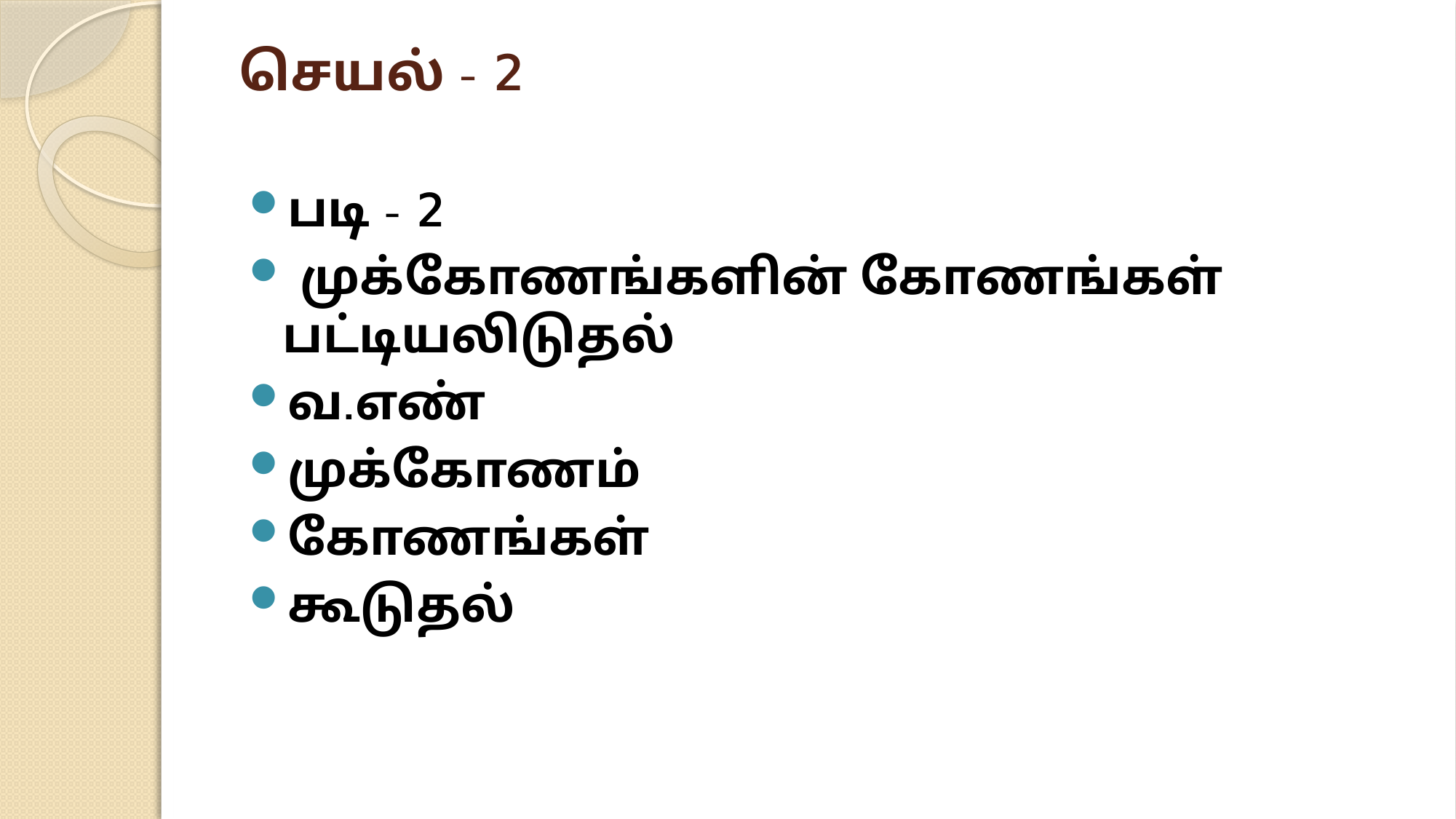

# செயல் - 2
படி - 2
 முக்கோணங்களின் கோணங்கள் பட்டியலிடுதல்
வ.எண்
முக்கோணம்
கோணங்கள்
கூடுதல்